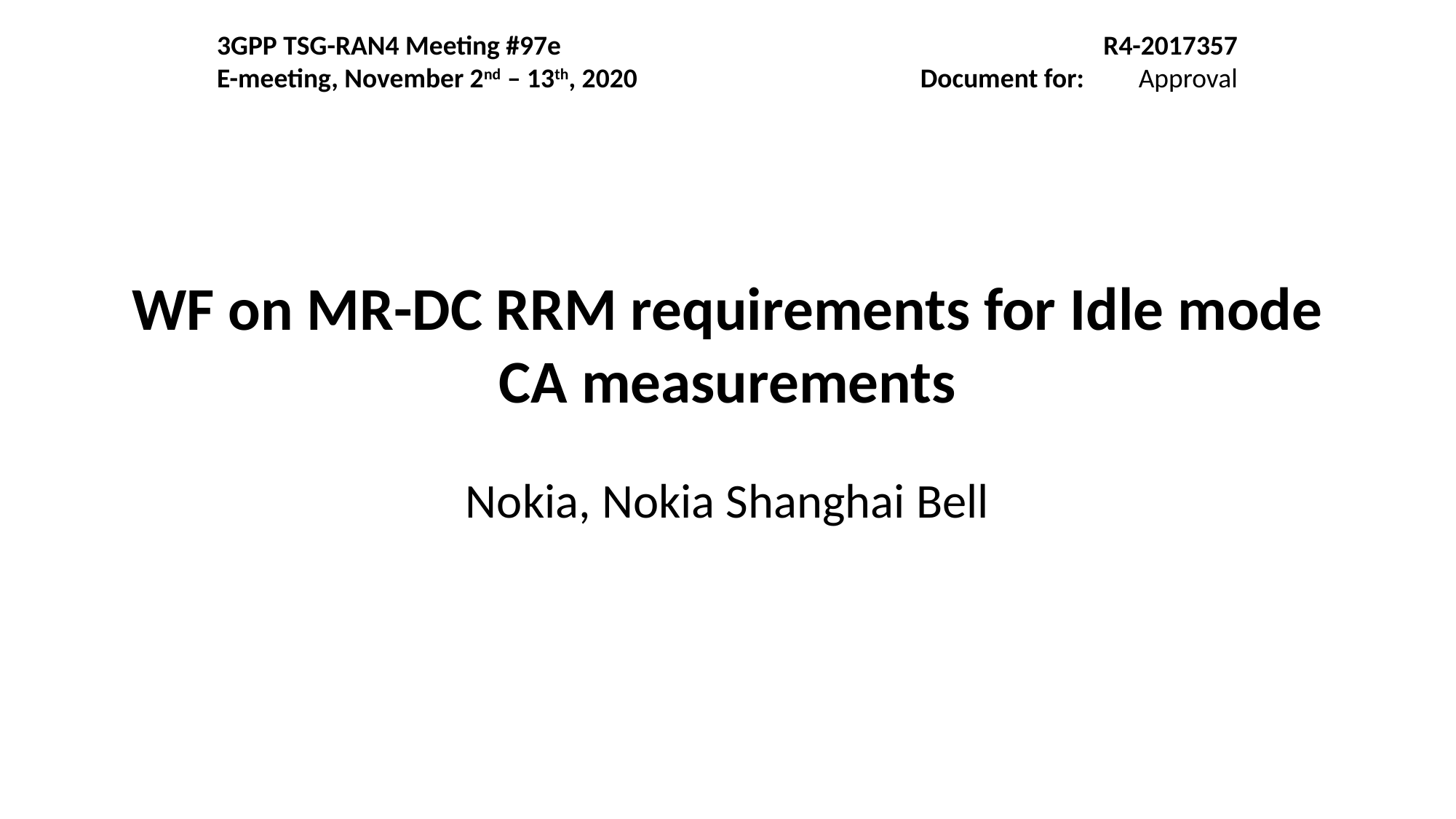

3GPP TSG-RAN4 Meeting #97e
E-meeting, November 2nd – 13th, 2020
R4-2017357
Document for:	Approval
# WF on MR-DC RRM requirements for Idle mode CA measurements
Nokia, Nokia Shanghai Bell